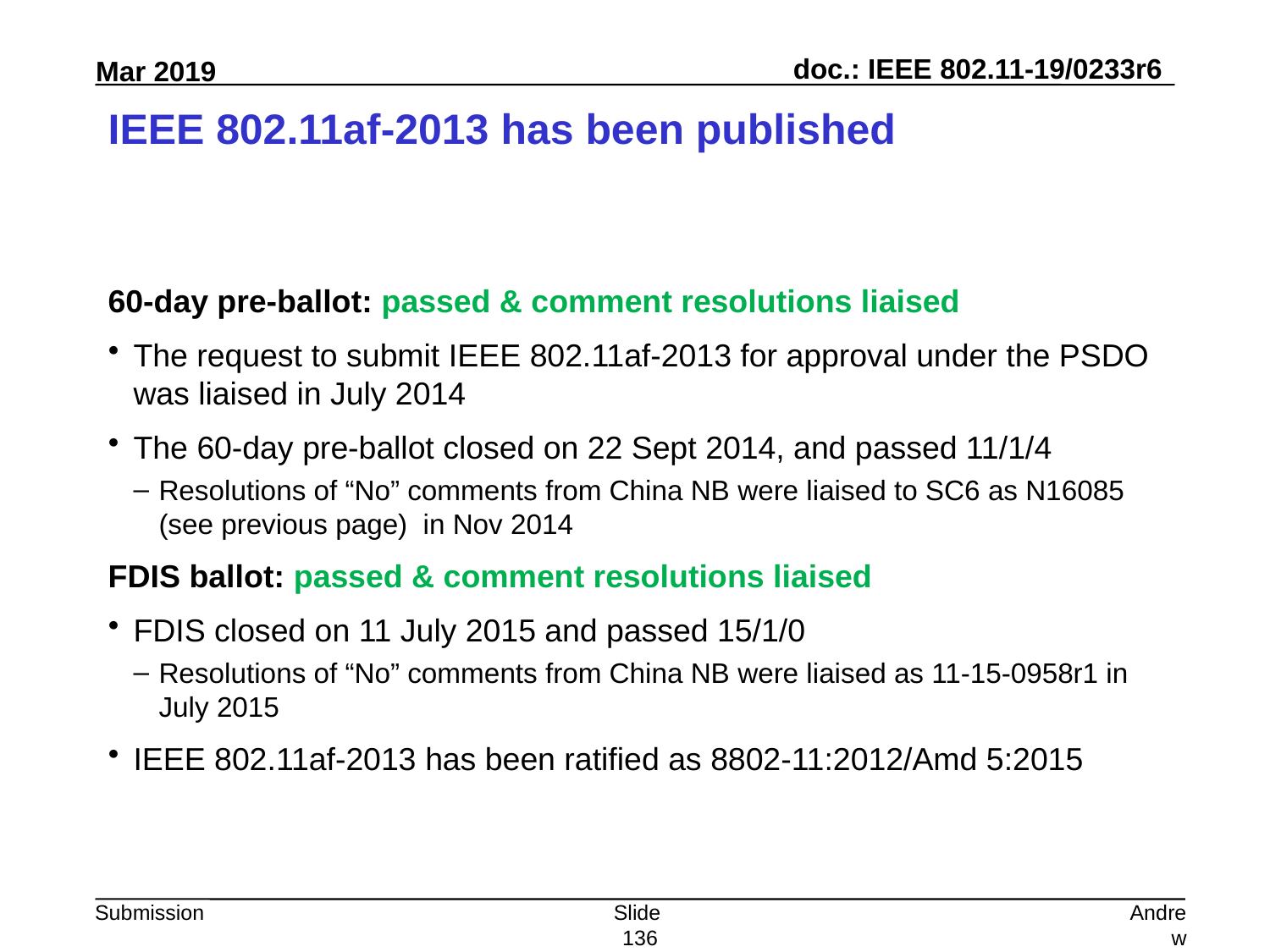

# IEEE 802.11af-2013 has been published
60-day pre-ballot: passed & comment resolutions liaised
The request to submit IEEE 802.11af-2013 for approval under the PSDO was liaised in July 2014
The 60-day pre-ballot closed on 22 Sept 2014, and passed 11/1/4
Resolutions of “No” comments from China NB were liaised to SC6 as N16085 (see previous page)  in Nov 2014
FDIS ballot: passed & comment resolutions liaised
FDIS closed on 11 July 2015 and passed 15/1/0
Resolutions of “No” comments from China NB were liaised as 11-15-0958r1 in July 2015
IEEE 802.11af-2013 has been ratified as 8802-11:2012/Amd 5:2015
Slide 136
Andrew Myles, Cisco